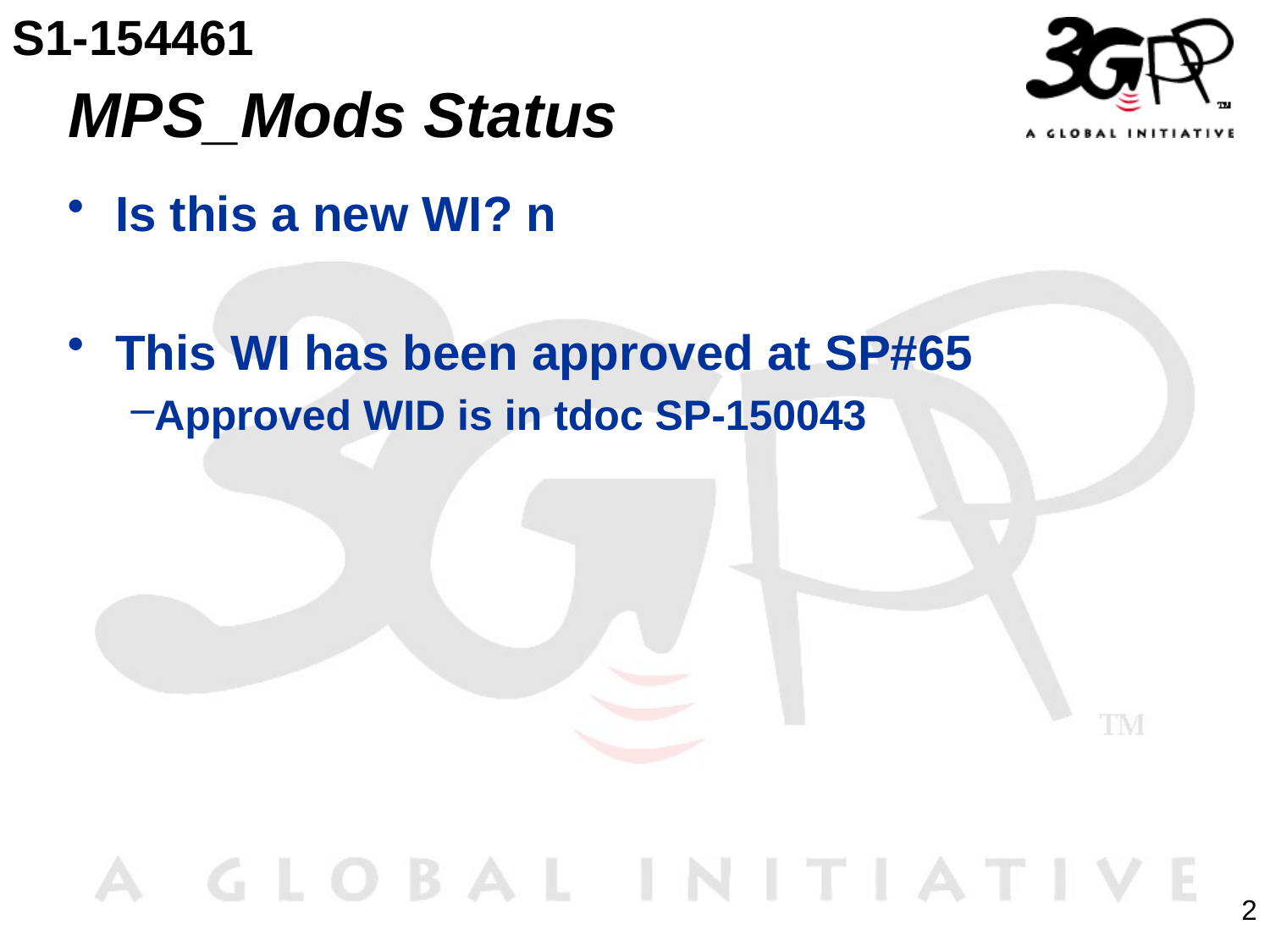

S1-154461
# MPS_Mods Status
Is this a new WI? n

This WI has been approved at SP#65
Approved WID is in tdoc SP-150043
2